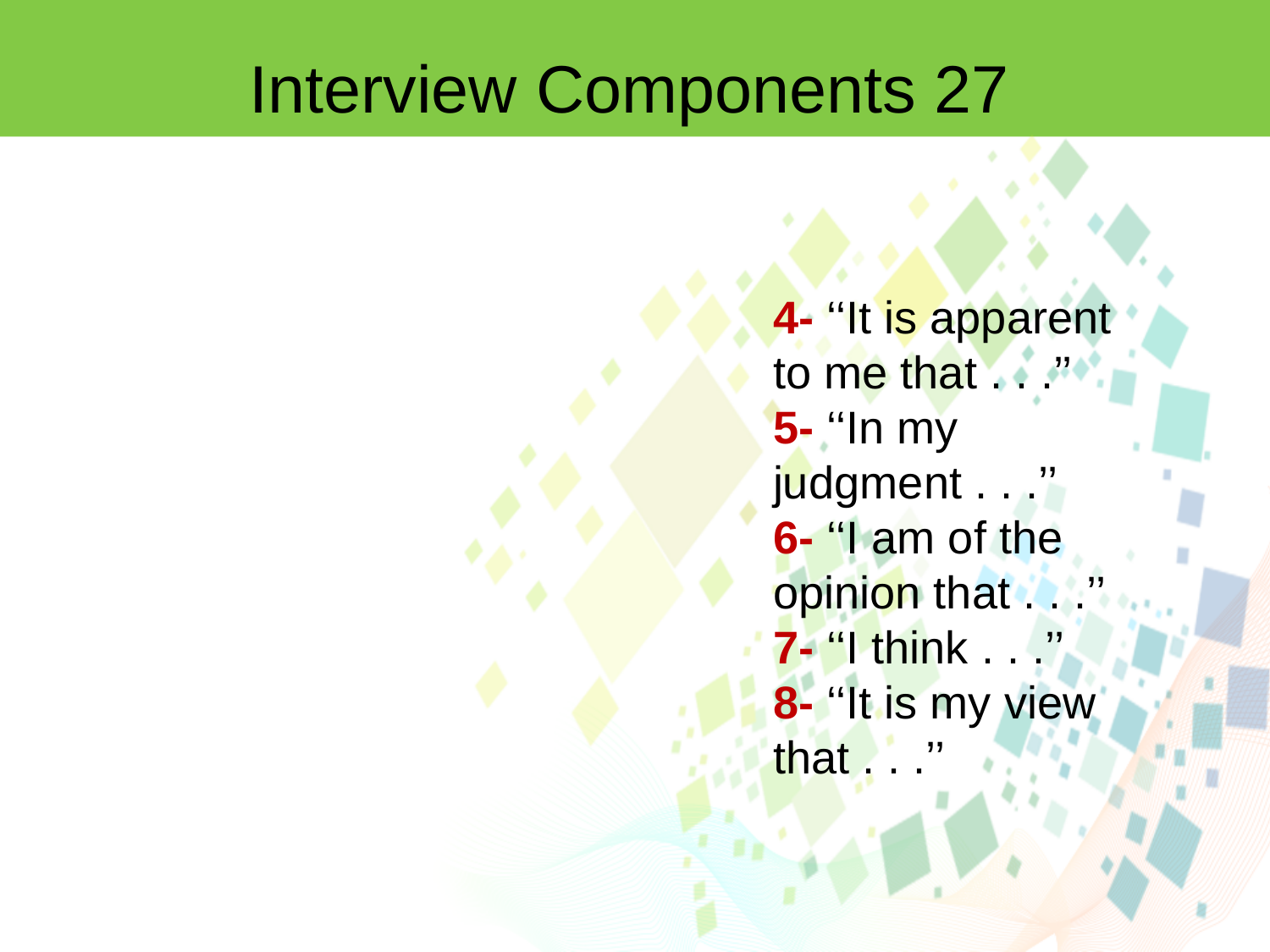

Interview Components 27
4- ‘‘It is apparent to me that . . .’’
5- ‘‘In my judgment . . .’’
6- ‘‘I am of the opinion that . . .’’
7- ‘‘I think . . .’’
8- ‘‘It is my view that . . .’’